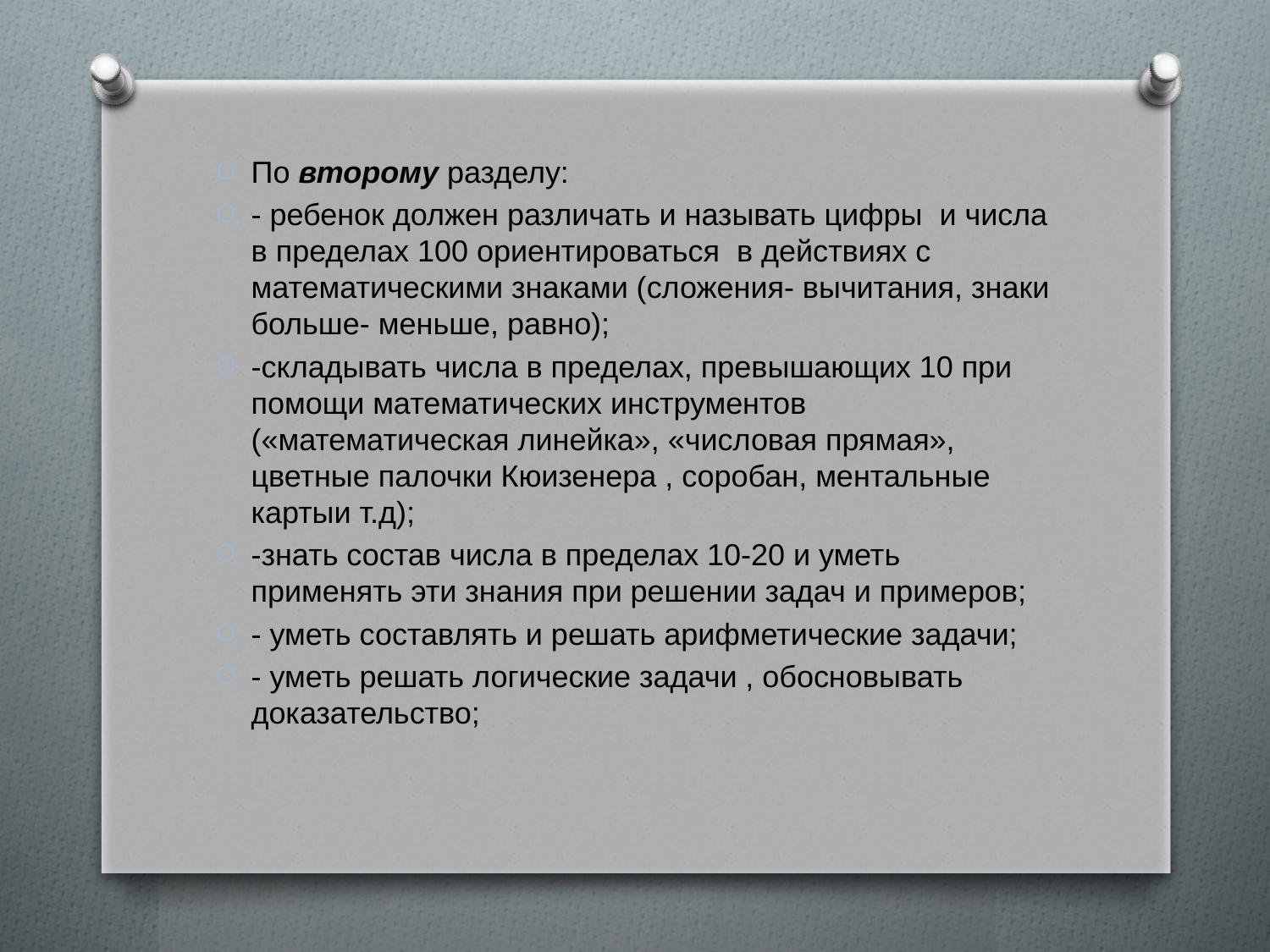

По второму разделу:
- ребенок должен различать и называть цифры  и числа в пределах 100 ориентироваться  в действиях с математическими знаками (сложения- вычитания, знаки больше- меньше, равно);
-складывать числа в пределах, превышающих 10 при помощи математических инструментов («математическая линейка», «числовая прямая», цветные палочки Кюизенера , соробан, ментальные картыи т.д);
-знать состав числа в пределах 10-20 и уметь применять эти знания при решении задач и примеров;
- уметь составлять и решать арифметические задачи;
- уметь решать логические задачи , обосновывать доказательство;